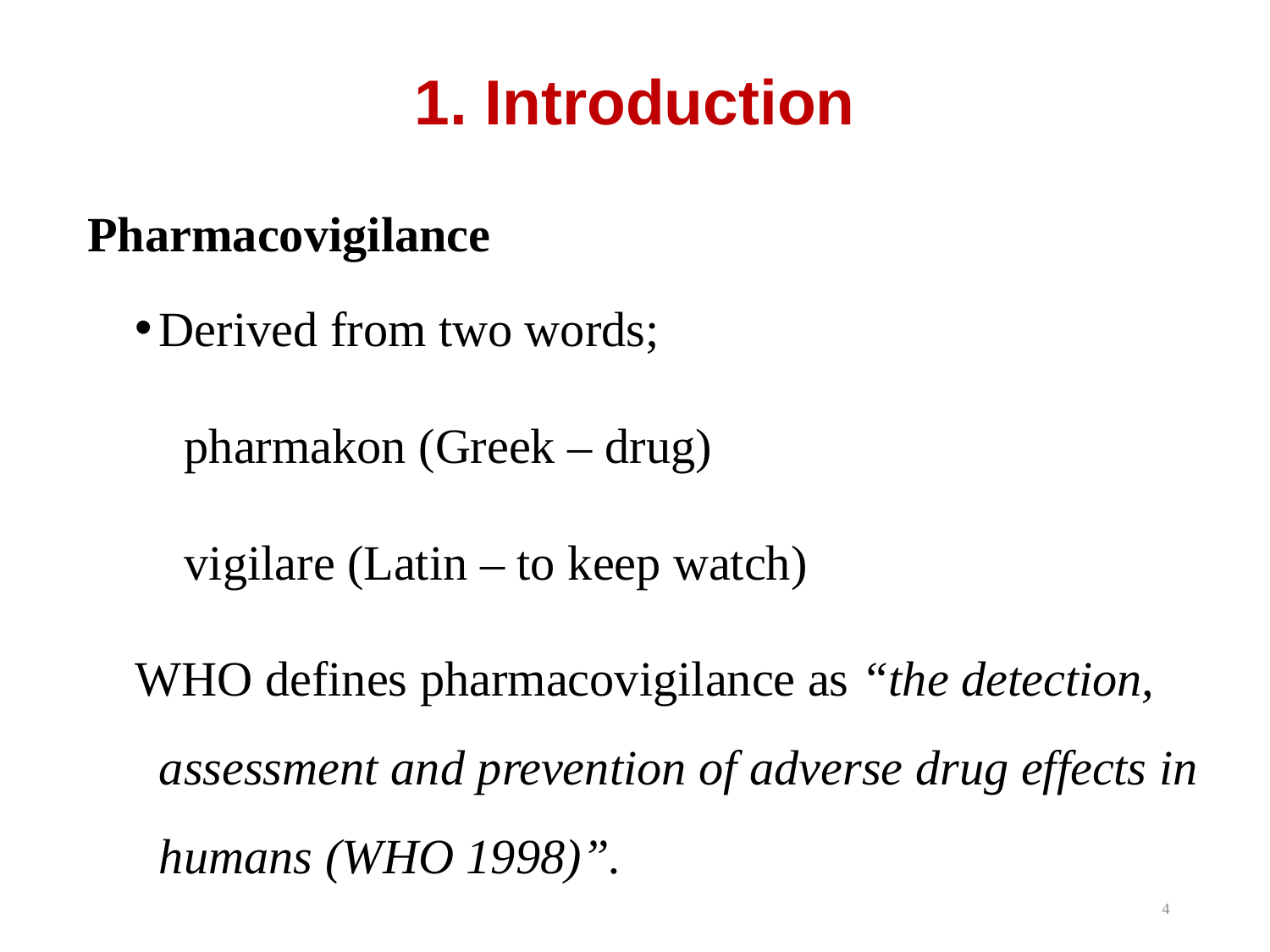

# 1. Introduction
Pharmacovigilance
Derived from two words;
    pharmakon (Greek – drug)
    vigilare (Latin – to keep watch)
WHO defines pharmacovigilance as “the detection, assessment and prevention of adverse drug effects in humans (WHO 1998)”.
4